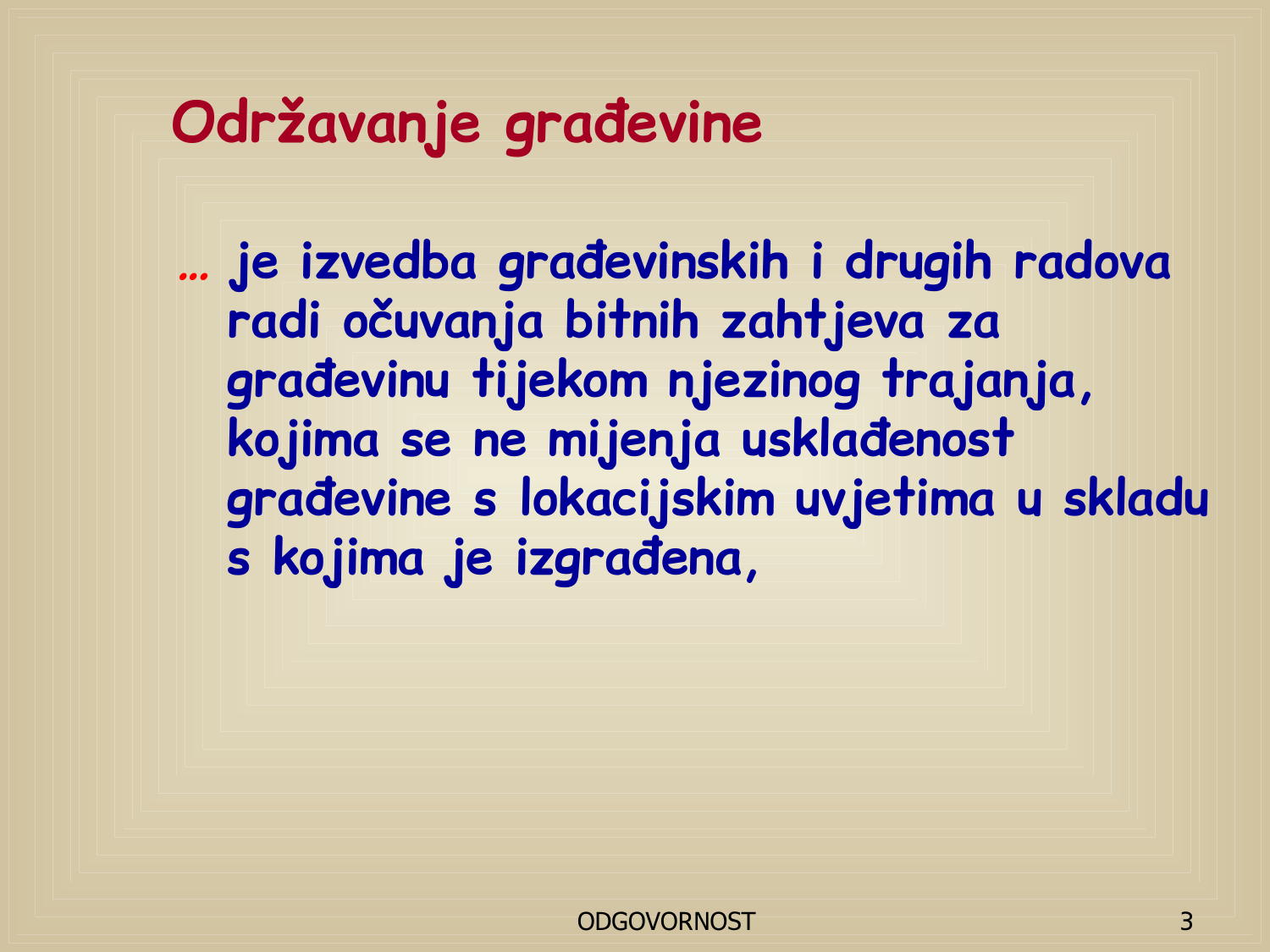

# Održavanje građevine
… je izvedba građevinskih i drugih radova radi očuvanja bitnih zahtjeva za građevinu tijekom njezinog trajanja, kojima se ne mijenja usklađenost građevine s lokacijskim uvjetima u skladu s kojima je izgrađena,
ODGOVORNOST
3